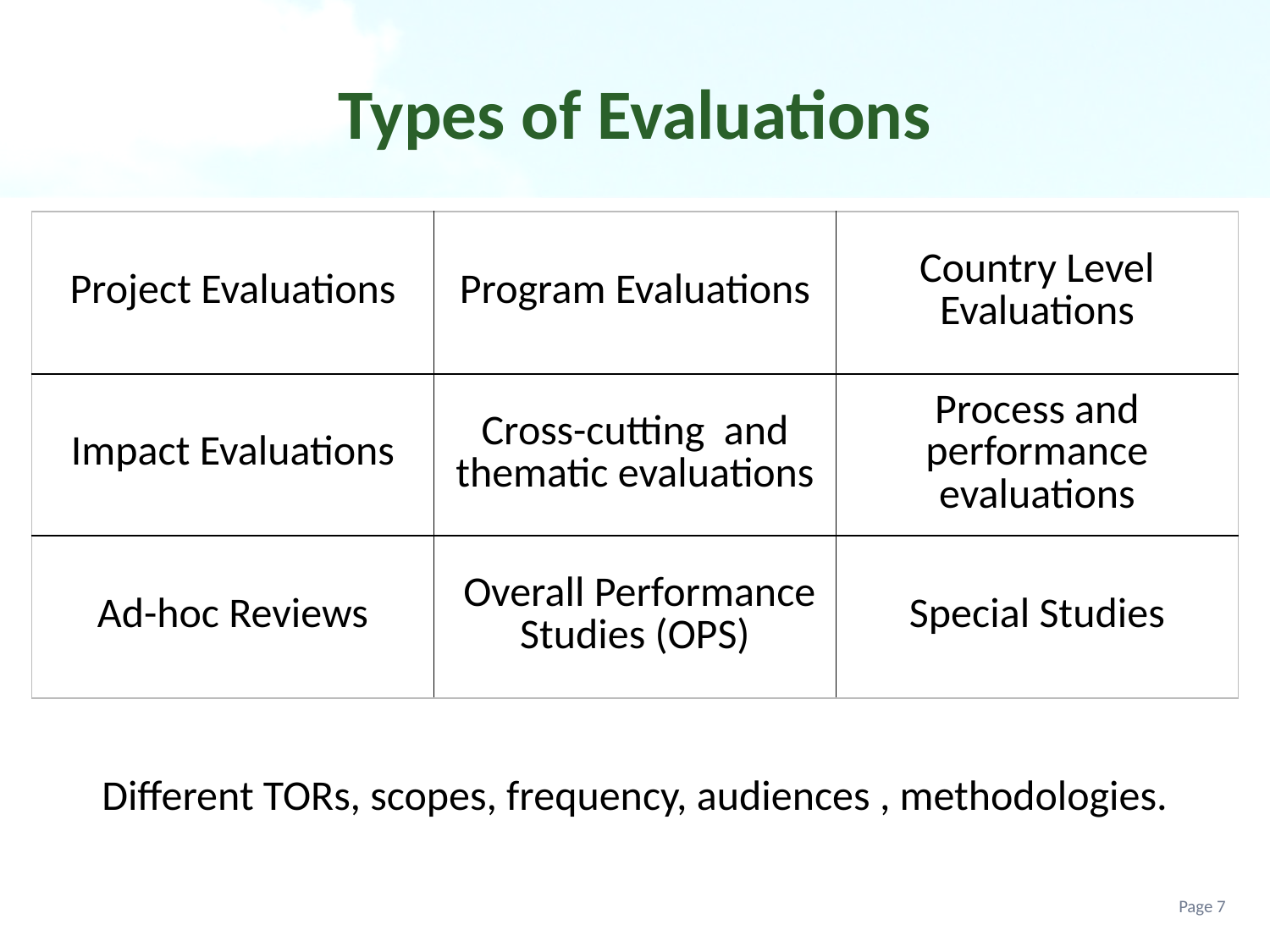

# Types of Evaluations
| Project Evaluations | Program Evaluations | Country Level Evaluations |
| --- | --- | --- |
| Impact Evaluations | Cross-cutting and thematic evaluations | Process and performance evaluations |
| Ad-hoc Reviews | Overall Performance Studies (OPS) | Special Studies |
Different TORs, scopes, frequency, audiences , methodologies.